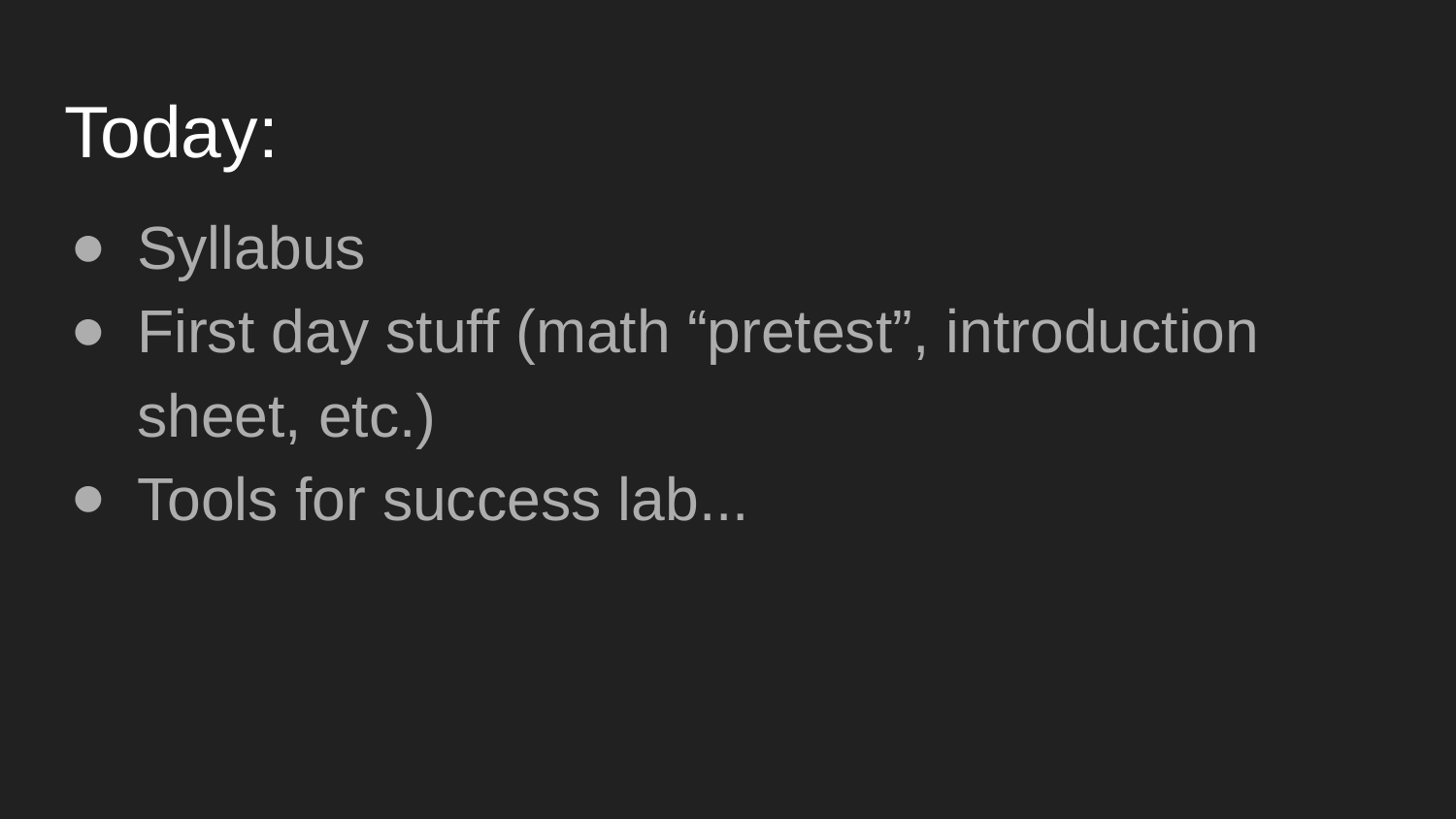

# Today:
Syllabus
First day stuff (math “pretest”, introduction sheet, etc.)
Tools for success lab...